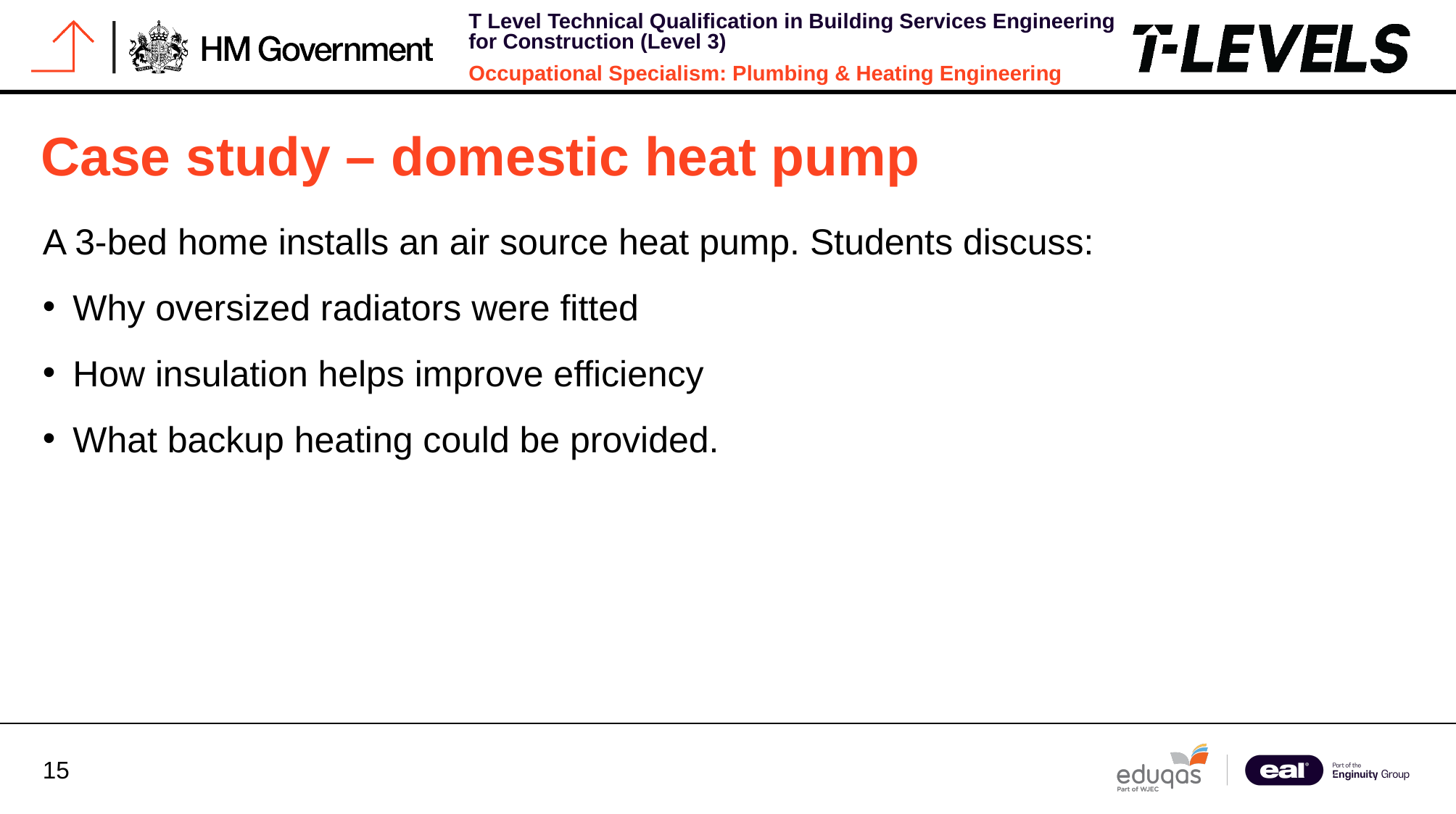

# Case study – domestic heat pump
A 3-bed home installs an air source heat pump. Students discuss:
Why oversized radiators were fitted
How insulation helps improve efficiency
What backup heating could be provided.